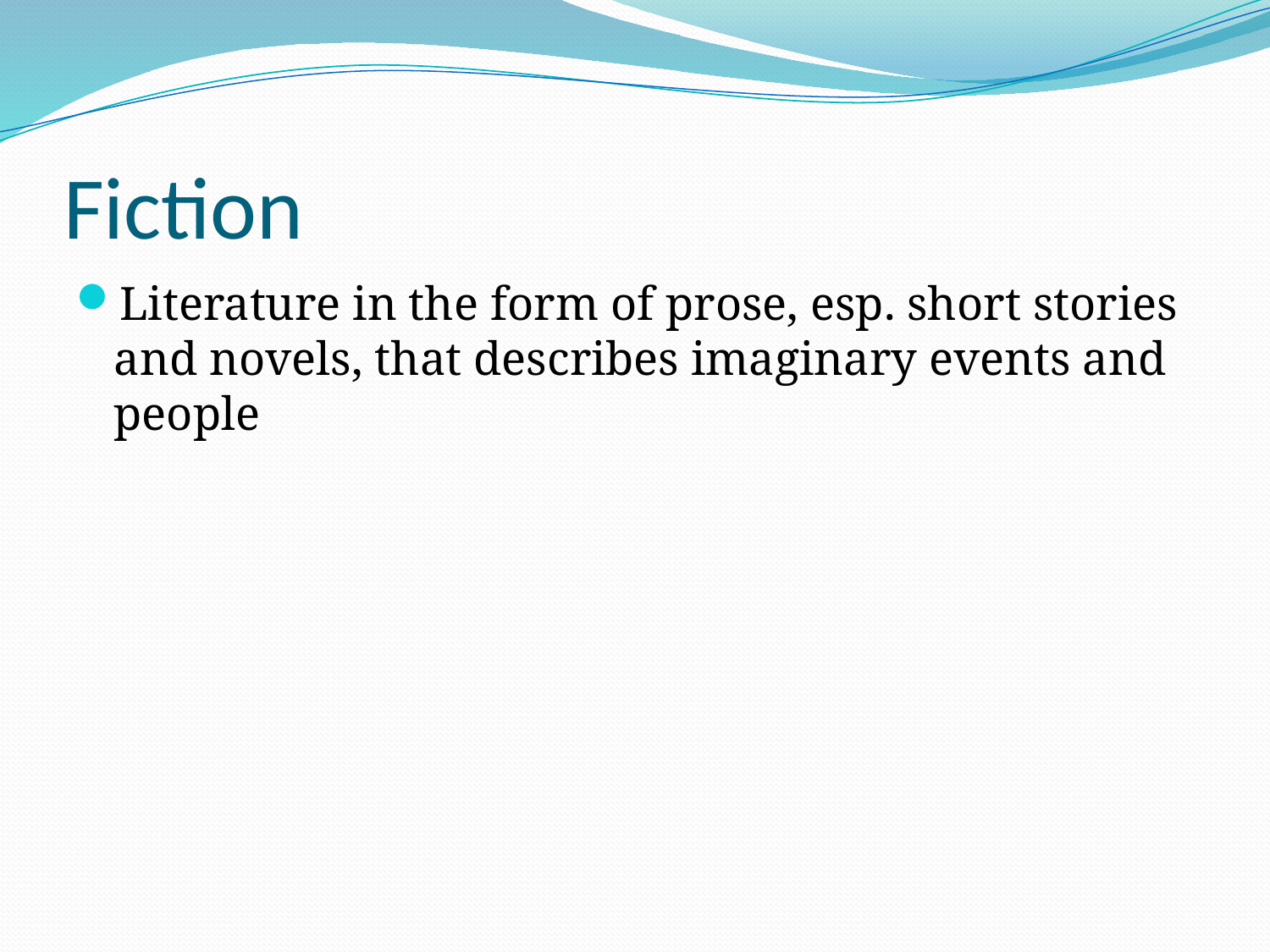

# Fiction
Literature in the form of prose, esp. short stories and novels, that describes imaginary events and people